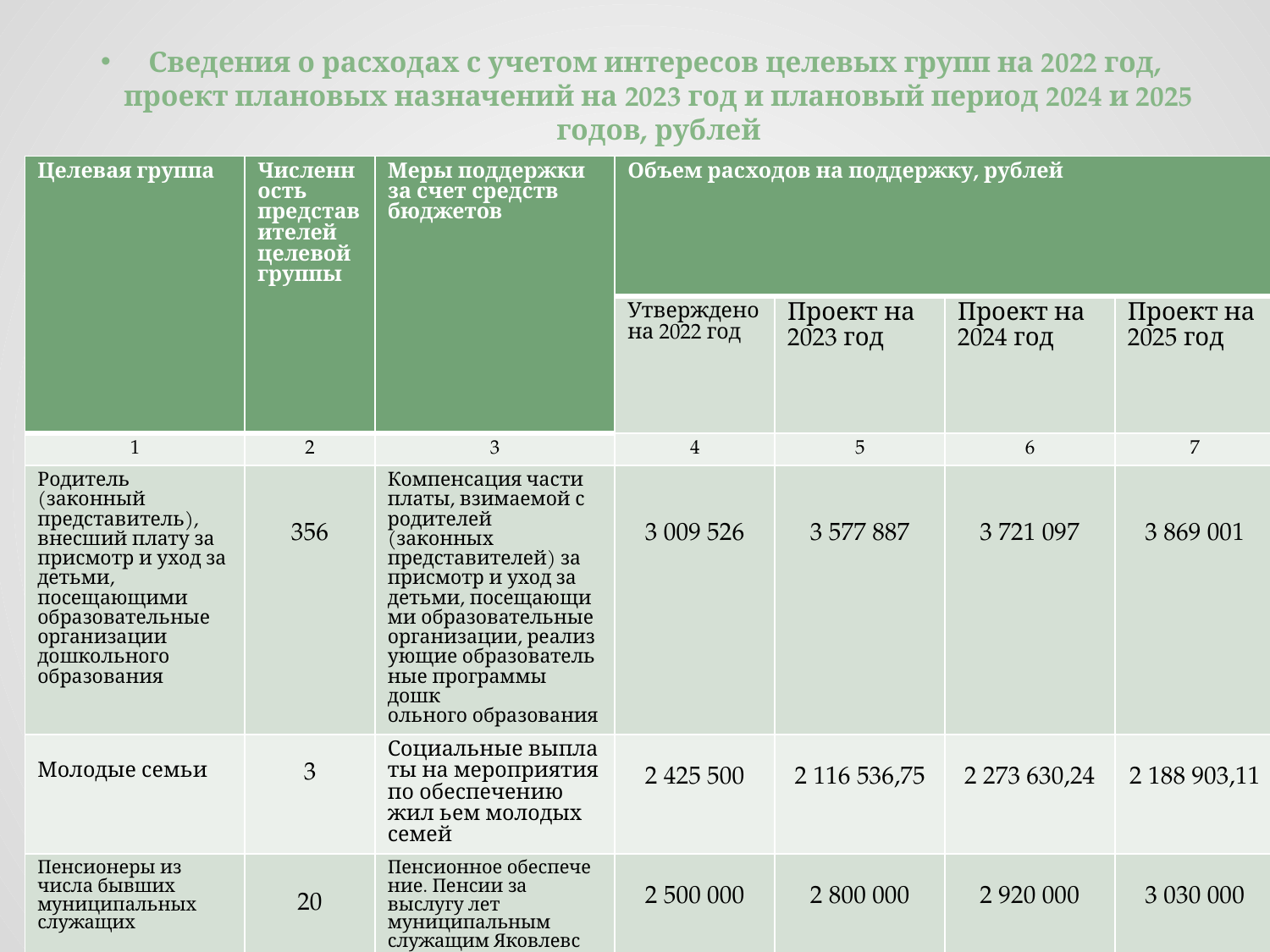

# Сведения о расходах с учетом интересов целевых групп на 2022 год,  проект плановых назначений на 2023 год и плановый период 2024 и 2025 годов, рублей
| Целевая группа | Численность представителей целевой группы | Меры поддержки за счет средств бюджетов | Объем расходов на поддержку, рублей |  |  |  |
| --- | --- | --- | --- | --- | --- | --- |
|  |  |  | Утверждено на 2022 год | Проект на 2023 год | Проект на 2024 год | Проект на 2025 год |
| 1 | 2 | 3 | 4 | 5 | 6 | 7 |
| Родитель (законный представитель), внесший плату за присмотр и уход за детьми, посещающими образовательные организации дошкольного образования | 356 | Компенсация части платы, взимаемой с родителей (законных представителей) за присмотр и уход за детьми, посещающи ми образовательные организации, реализ ующие образователь ные программы дошк ольного образования | 3 009 526 | 3 577 887 | 3 721 097 | 3 869 001 |
| Молодые семьи | 3 | Социальные выпла ты на мероприятия по обеспечению жил ьем молодых семей | 2 425 500 | 2 116 536,75 | 2 273 630,24 | 2 188 903,11 |
| Пенсионеры из числа бывших муниципальных служащих | 20 | Пенсионное обеспече ние. Пенсии за выслугу лет муниципальным служащим Яковлевс кого муниципального района | 2 500 000 | 2 800 000 | 2 920 000 | 3 030 000 |